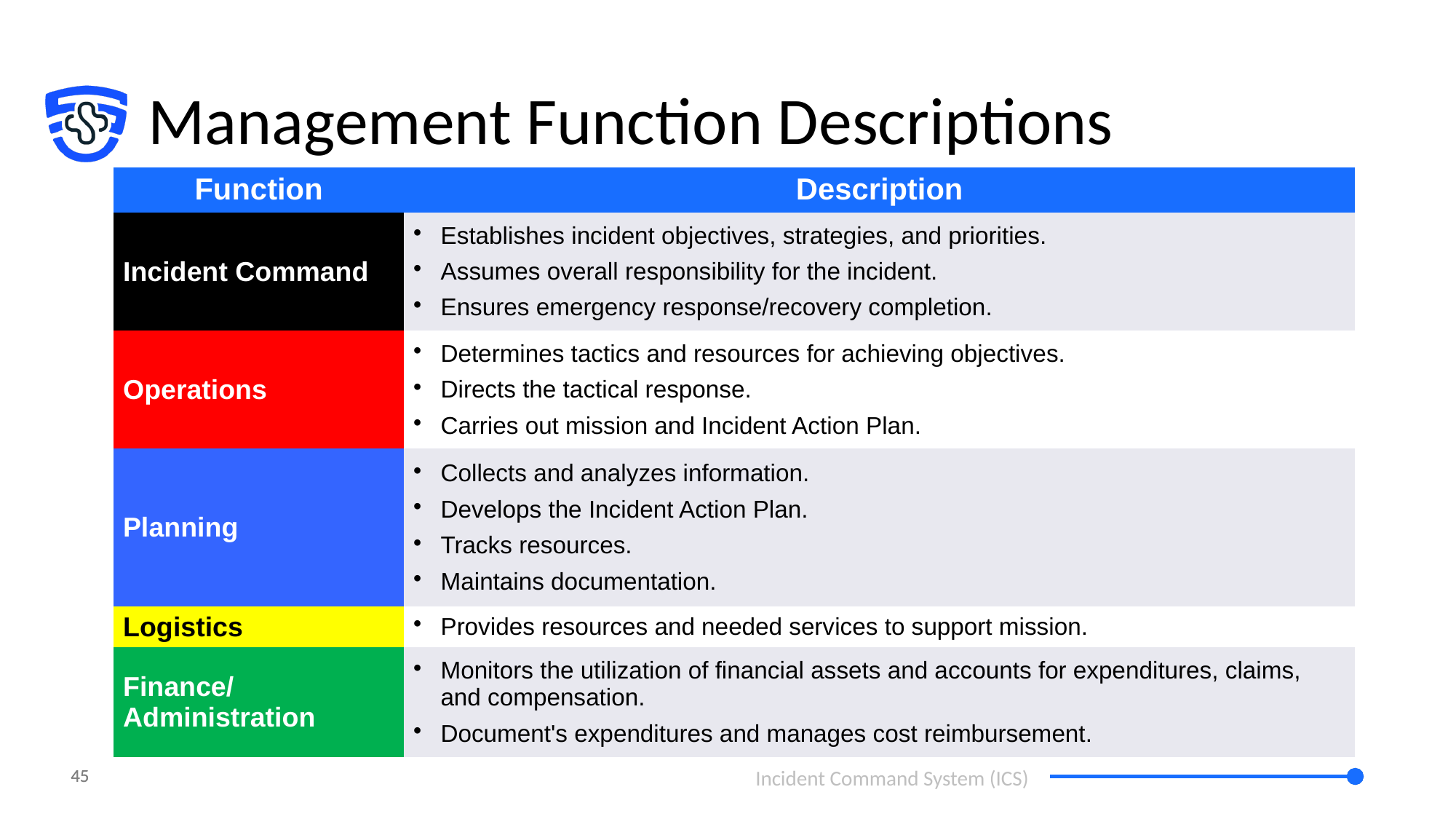

# Management Function Descriptions
| Function | Description |
| --- | --- |
| Incident Command | Establishes incident objectives, strategies, and priorities.  Assumes overall responsibility for the incident. Ensures emergency response/recovery completion. |
| Operations | Determines tactics and resources for achieving objectives. Directs the tactical response. Carries out mission and Incident Action Plan. |
| Planning | Collects and analyzes information. Develops the Incident Action Plan. Tracks resources. Maintains documentation. |
| Logistics | Provides resources and needed services to support mission. |
| Finance/ Administration | Monitors the utilization of financial assets and accounts for expenditures, claims, and compensation. Document's expenditures and manages cost reimbursement. |